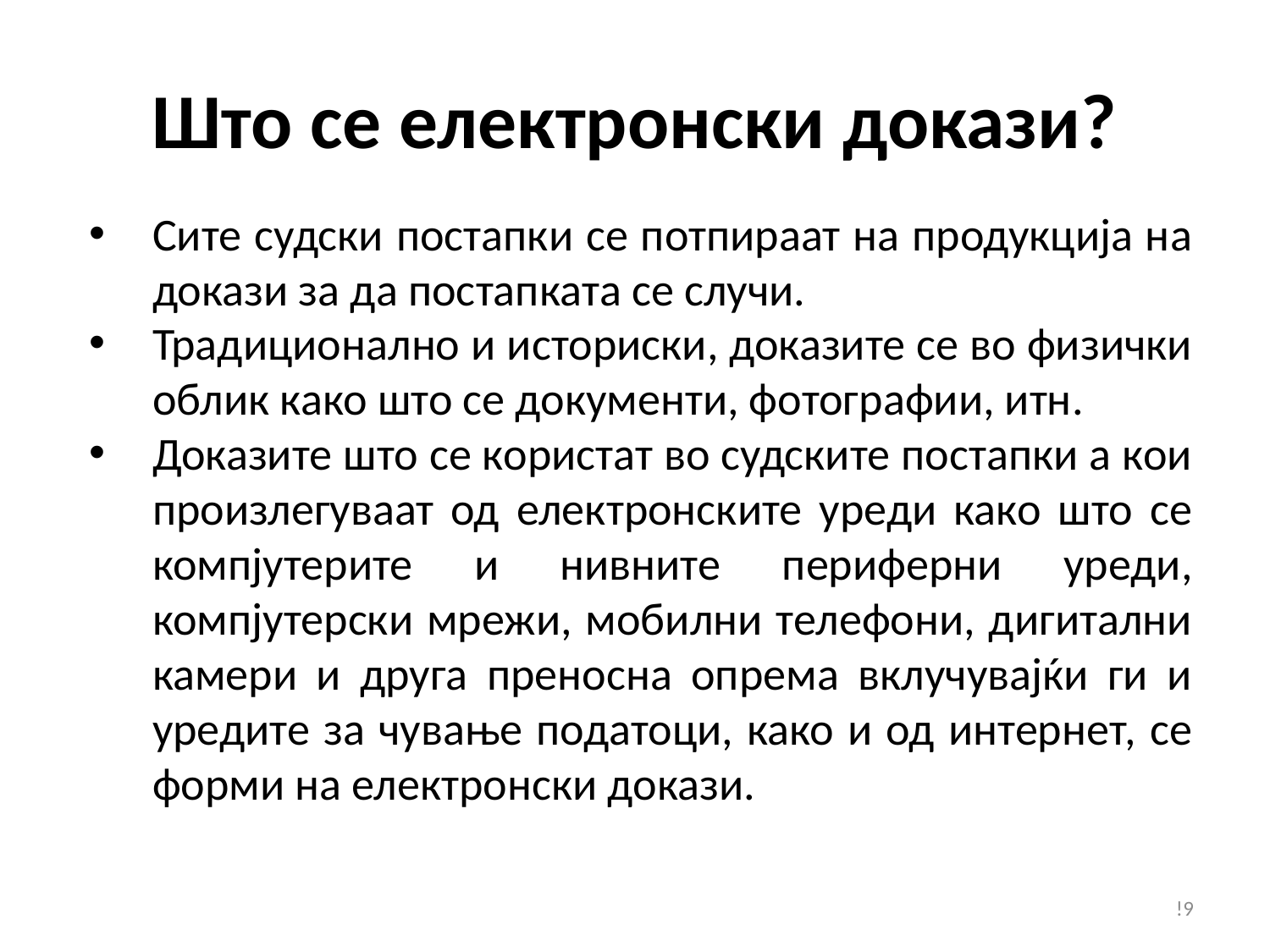

# Што се електронски докази?
Сите судски постапки се потпираат на продукција на докази за да постапката се случи.
Традиционално и историски, доказите се во физички облик како што се документи, фотографии, итн.
Доказите што се користат во судските постапки а кои произлегуваат од електронските уреди како што се компјутерите и нивните периферни уреди, компјутерски мрежи, мобилни телефони, дигитални камери и друга преносна опрема вклучувајќи ги и уредите за чување податоци, како и од интернет, се форми на електронски докази.
!9